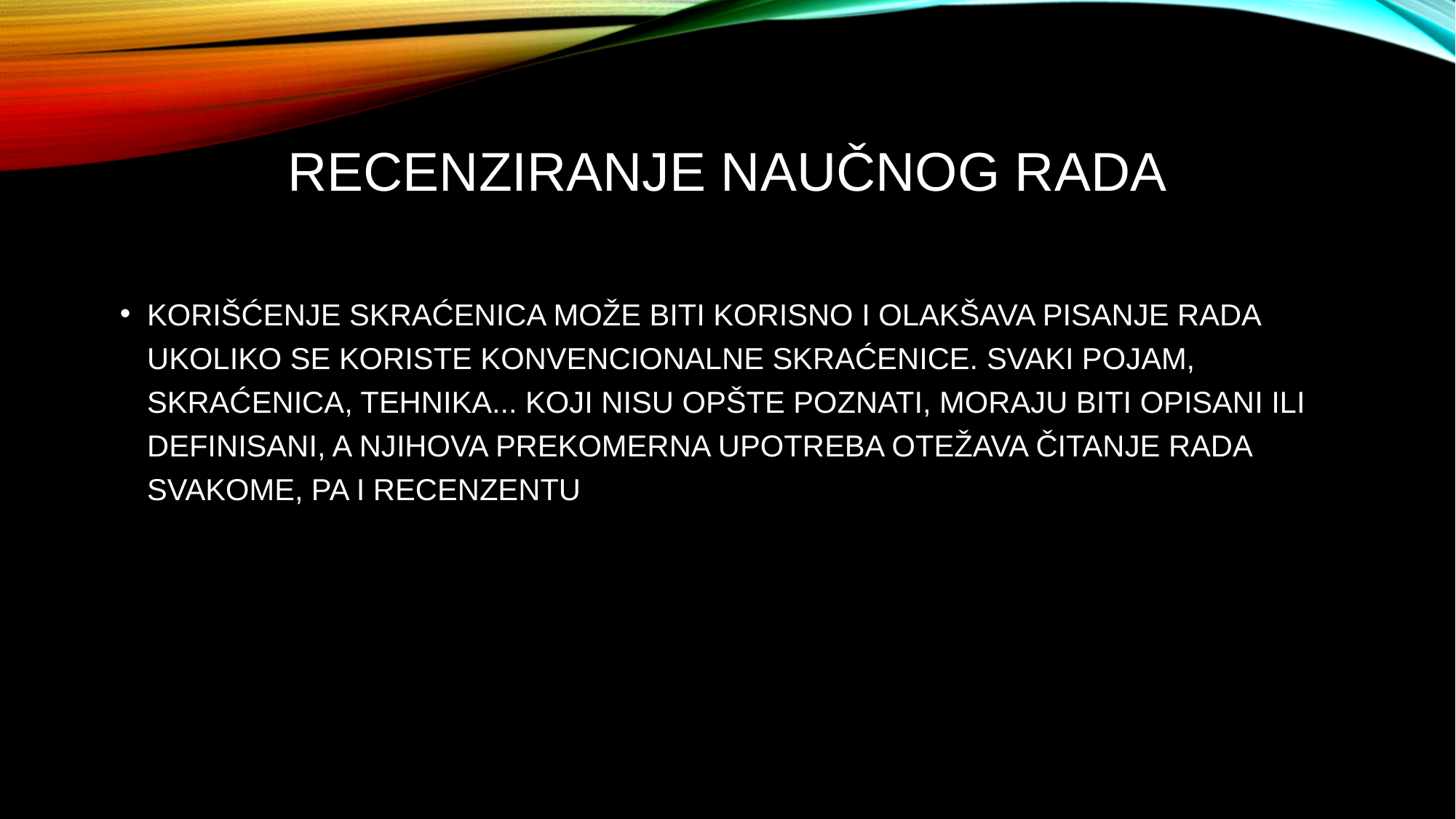

RECENZIRANJE NAUČNOG RADA
KORIŠĆENJE SKRAĆENICA MOŽE BITI KORISNO I OLAKŠAVA PISANJE RADA UKOLIKO SE KORISTE KONVENCIONALNE SKRAĆENICE. Svaki pojam, skraćenica, tehnika... koji nisu opšte poznati, moraju biti opisani ili definisani, A NJIHOVA PREKOMERNA UPOTREBA OTEŽAVA ČITANJE RADA SVAKOME, PA I RECENZENTU